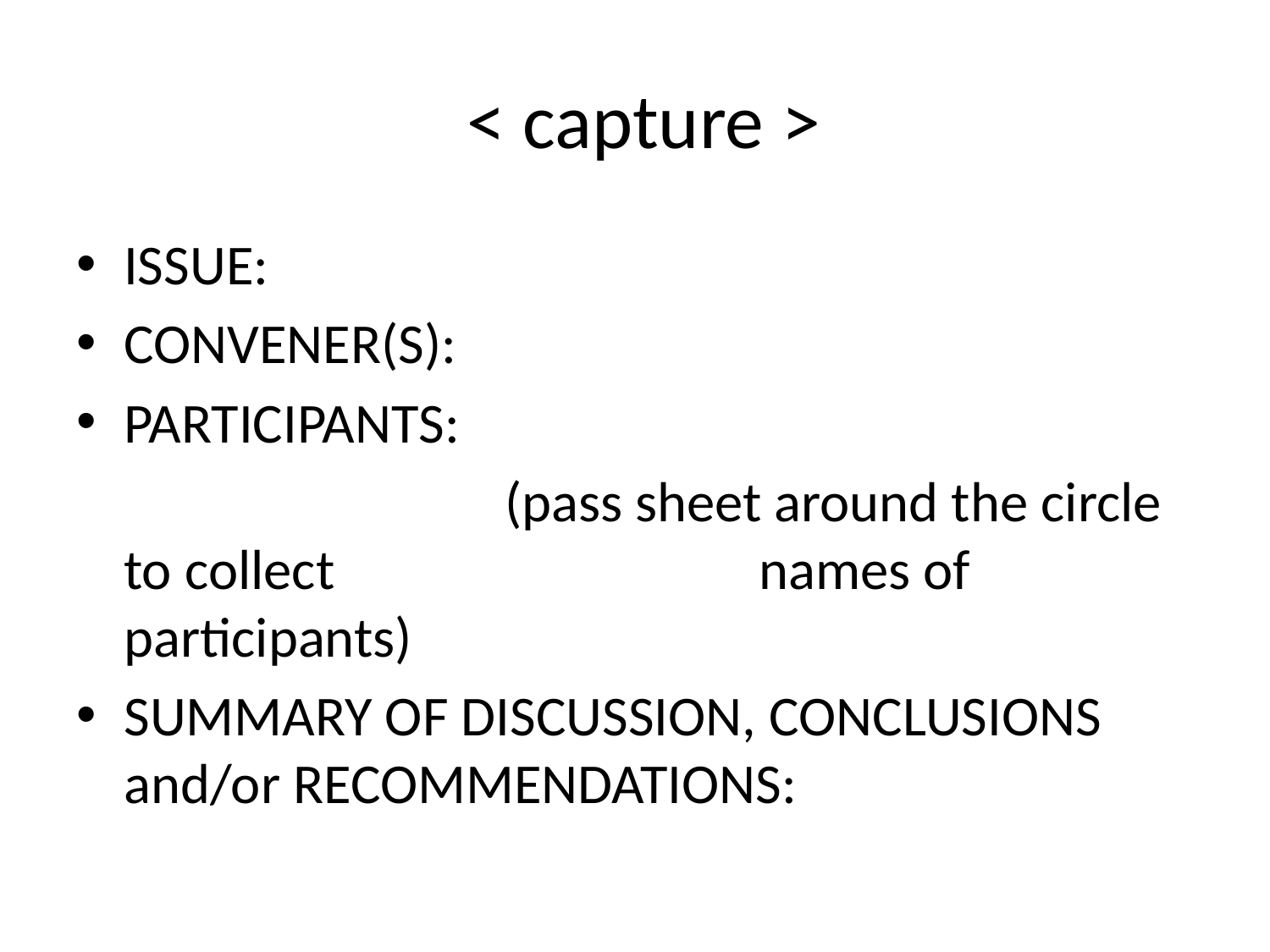

# < capture >
ISSUE:
CONVENER(S):
PARTICIPANTS:
				(pass sheet around the circle to collect 				names of participants)
SUMMARY OF DISCUSSION, CONCLUSIONS and/or RECOMMENDATIONS: